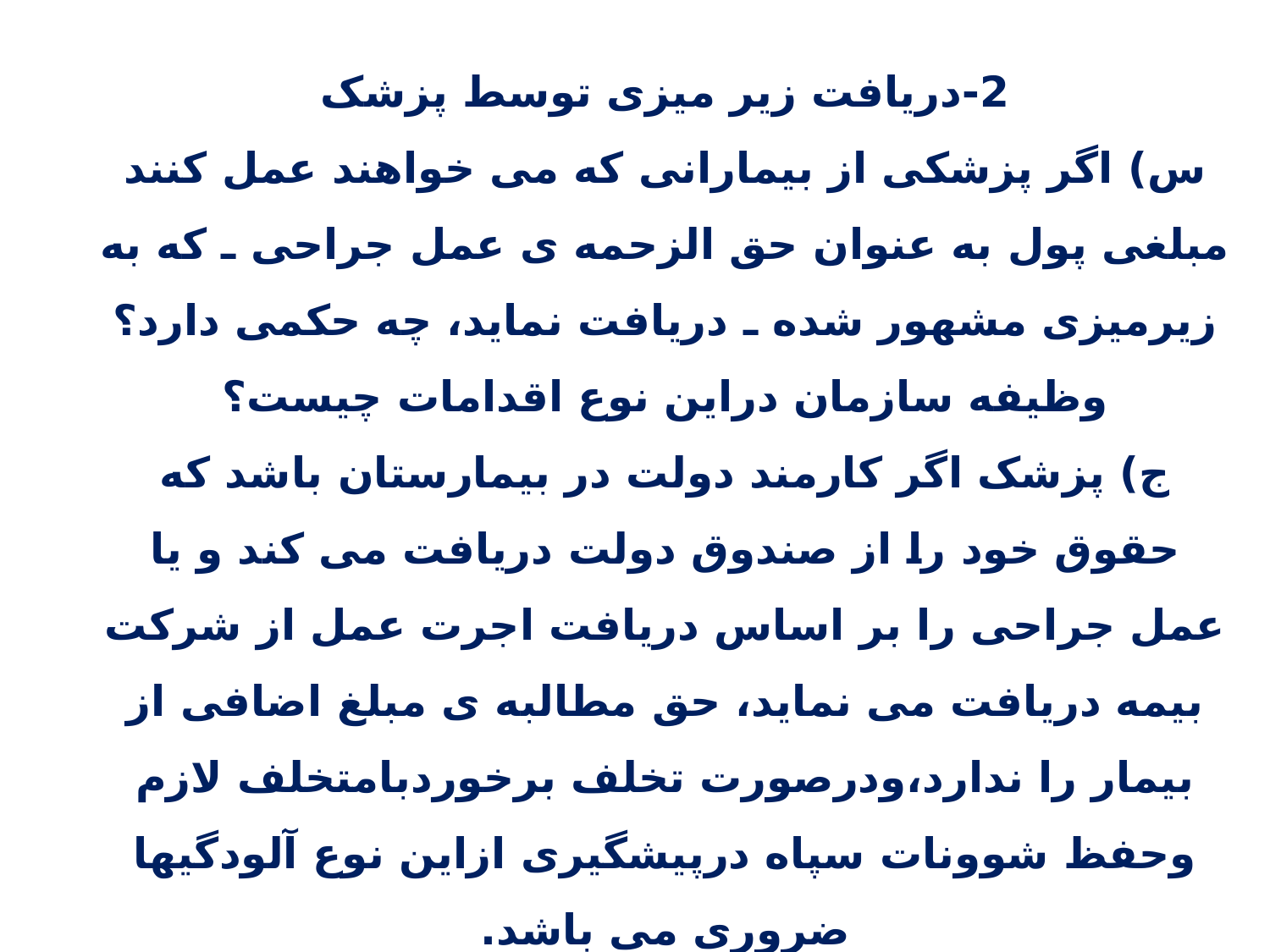

2-دریافت زیر میزی توسط پزشک
س) اگر پزشکی از بیمارانی که می خواهند عمل کنند مبلغی پول به عنوان حق الزحمه ی عمل جراحی ـ که به زیرمیزی مشهور شده ـ دریافت نماید، چه حکمی دارد؟ وظیفه سازمان دراین نوع اقدامات چیست؟
ج) پزشک اگر کارمند دولت در بیمارستان باشد که حقوق خود را از صندوق دولت دریافت می کند و یا عمل جراحی را بر اساس دریافت اجرت عمل از شرکت بیمه دریافت می نماید، حق مطالبه ی مبلغ اضافی از بیمار را ندارد،ودرصورت تخلف برخوردبامتخلف لازم وحفظ شوونات سپاه درپیشگیری ازاین نوع آلودگیها ضروری می باشد.